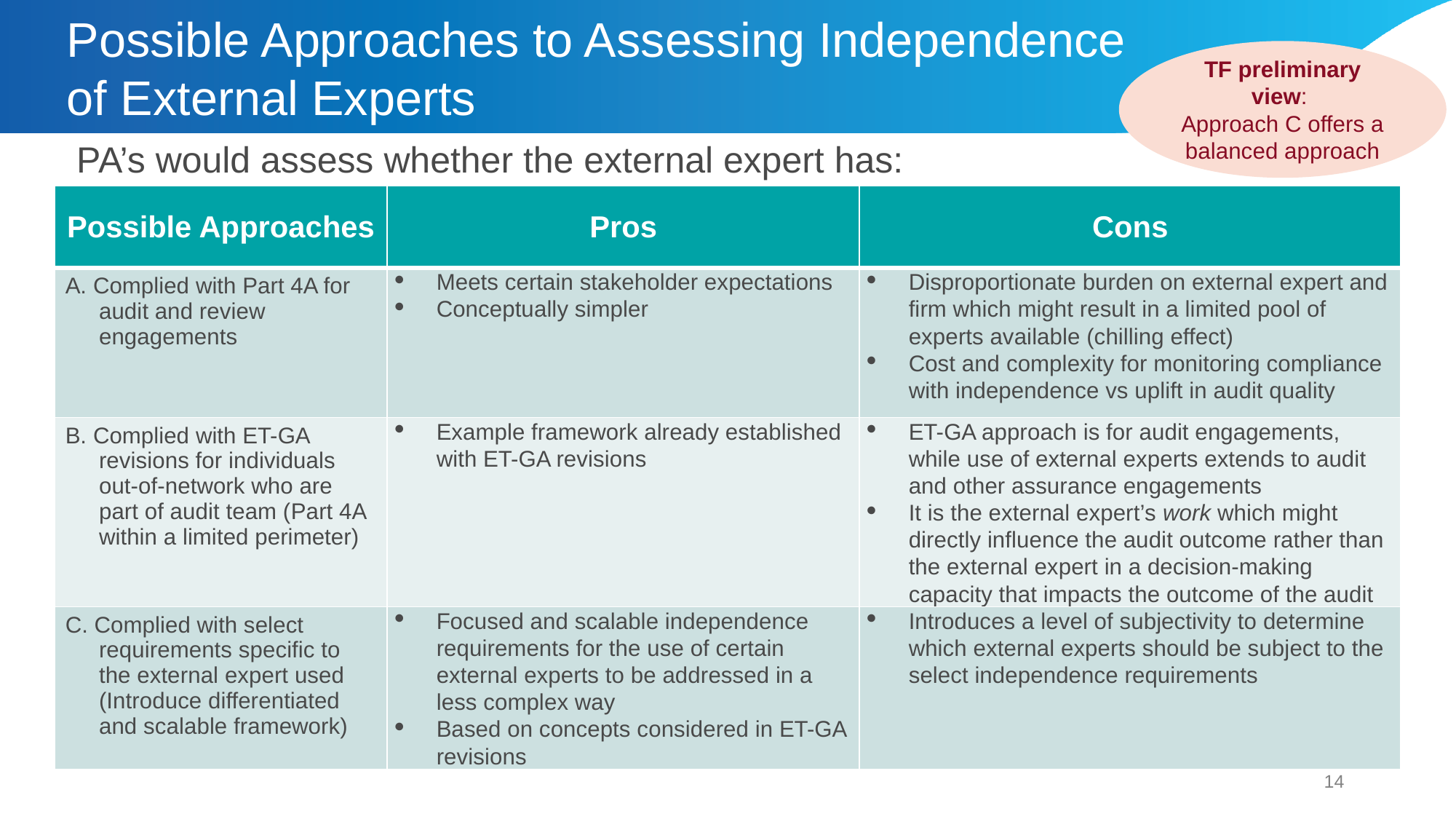

# Possible Approaches to Assessing Independence of External Experts
TF preliminary view:
Approach C offers a balanced approach
PA’s would assess whether the external expert has:
| Possible Approaches | Pros | Cons |
| --- | --- | --- |
| A. Complied with Part 4A for audit and review engagements | Meets certain stakeholder expectations Conceptually simpler | Disproportionate burden on external expert and firm which might result in a limited pool of experts available (chilling effect) Cost and complexity for monitoring compliance with independence vs uplift in audit quality |
| B. Complied with ET-GA revisions for individuals out-of-network who are part of audit team (Part 4A within a limited perimeter) | Example framework already established with ET-GA revisions | ET-GA approach is for audit engagements, while use of external experts extends to audit and other assurance engagements It is the external expert’s work which might directly influence the audit outcome rather than the external expert in a decision-making capacity that impacts the outcome of the audit |
| C. Complied with select requirements specific to the external expert used (Introduce differentiated and scalable framework) | Focused and scalable independence requirements for the use of certain external experts to be addressed in a less complex way Based on concepts considered in ET-GA revisions | Introduces a level of subjectivity to determine which external experts should be subject to the select independence requirements |
14